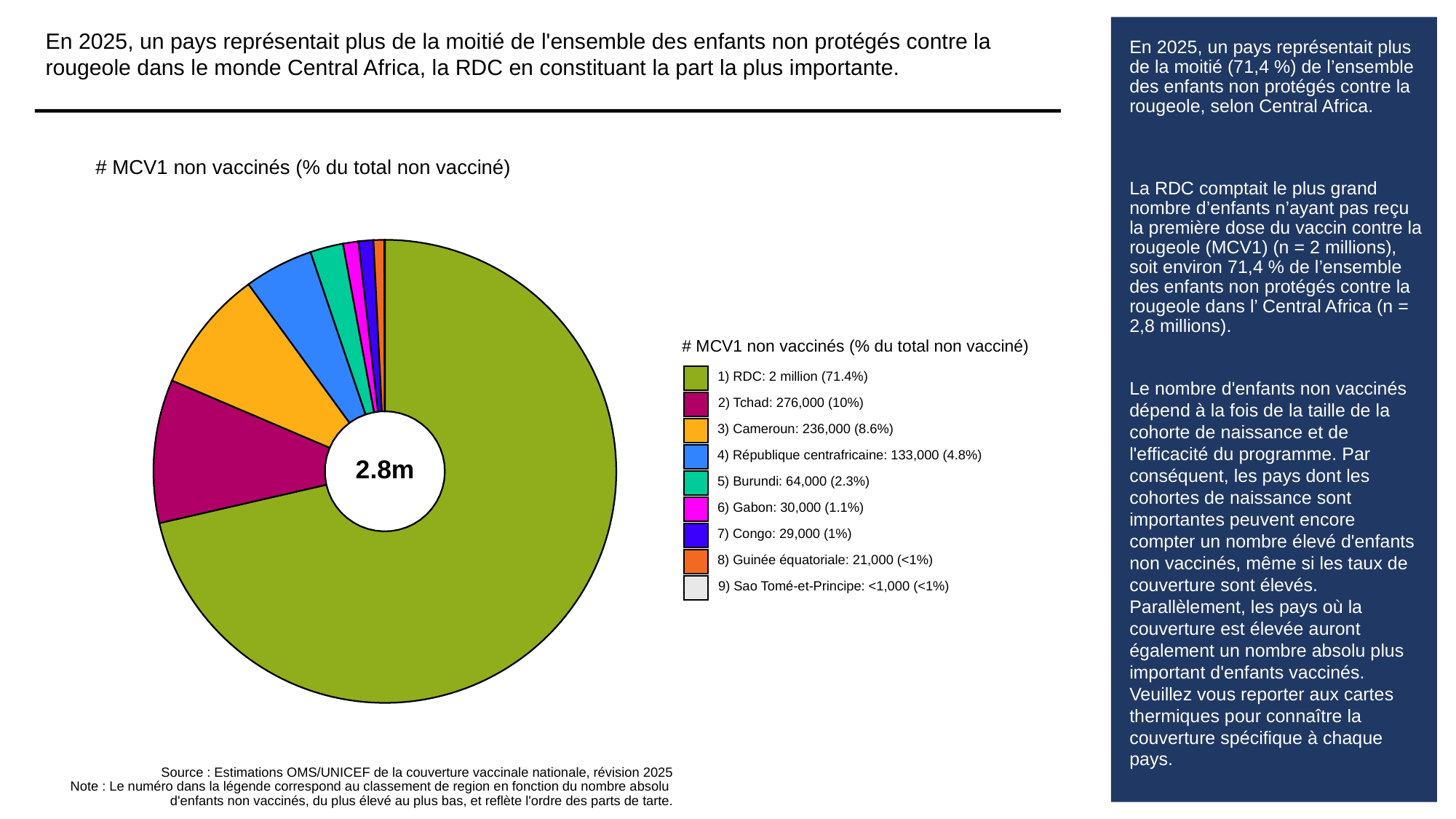

En 2025, un pays représentait plus de la moitié de l'ensemble des enfants non protégés contre la rougeole dans le monde Central Africa, la RDC en constituant la part la plus importante.
# En 2025, un pays représentait plus de la moitié (71,4 %) de l’ensemble des enfants non protégés contre la rougeole, selon Central Africa.

La RDC comptait le plus grand nombre d’enfants n’ayant pas reçu la première dose du vaccin contre la rougeole (MCV1) (n = 2 millions), soit environ 71,4 % de l’ensemble des enfants non protégés contre la rougeole dans l’ Central Africa (n = 2,8 millions).

Le nombre d'enfants non vaccinés dépend à la fois de la taille de la cohorte de naissance et de l'efficacité du programme. Par conséquent, les pays dont les cohortes de naissance sont importantes peuvent encore compter un nombre élevé d'enfants non vaccinés, même si les taux de couverture sont élevés. Parallèlement, les pays où la couverture est élevée auront également un nombre absolu plus important d'enfants vaccinés. Veuillez vous reporter aux cartes thermiques pour connaître la couverture spécifique à chaque pays.

# MCV1 non vaccinés (% du total non vacciné)

# MCV1 non vaccinés (% du total non vacciné)

1) RDC: 2 million (71.4%)

2) Tchad: 276,000 (10%)

3) Cameroun: 236,000 (8.6%)

4) République centrafricaine: 133,000 (4.8%)
2.8m

5) Burundi: 64,000 (2.3%)

6) Gabon: 30,000 (1.1%)

7) Congo: 29,000 (1%)

8) Guinée équatoriale: 21,000 (<1%)

9) Sao Tomé-et-Principe: <1,000 (<1%)
Source : Estimations OMS/UNICEF de la couverture vaccinale nationale, révision 2025
Note : Le numéro dans la légende correspond au classement de region en fonction du nombre absolu
d'enfants non vaccinés, du plus élevé au plus bas, et reflète l'ordre des parts de tarte.